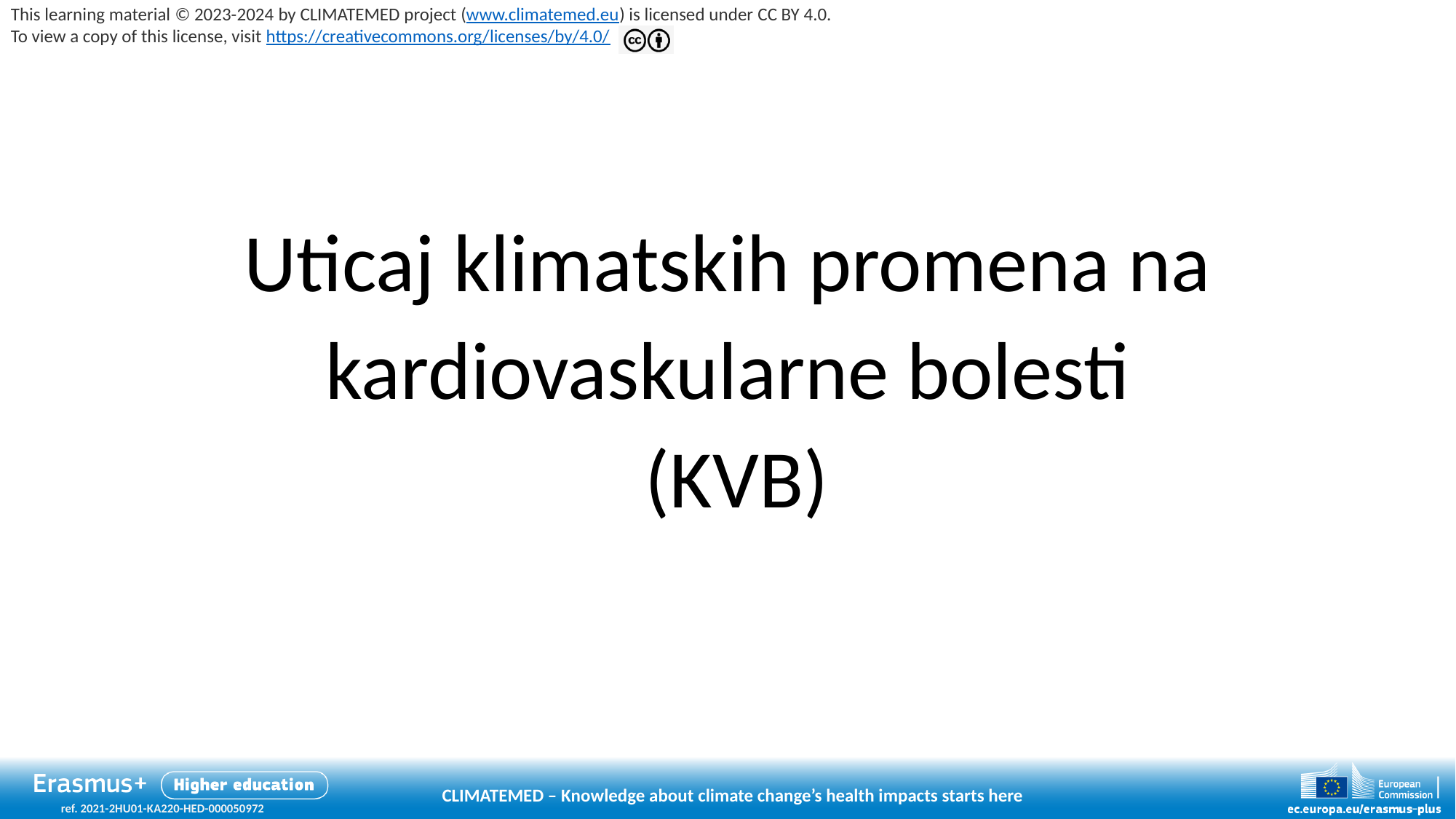

# Uticaj klimatskih promena na kardiovaskularne bolesti (KVB)